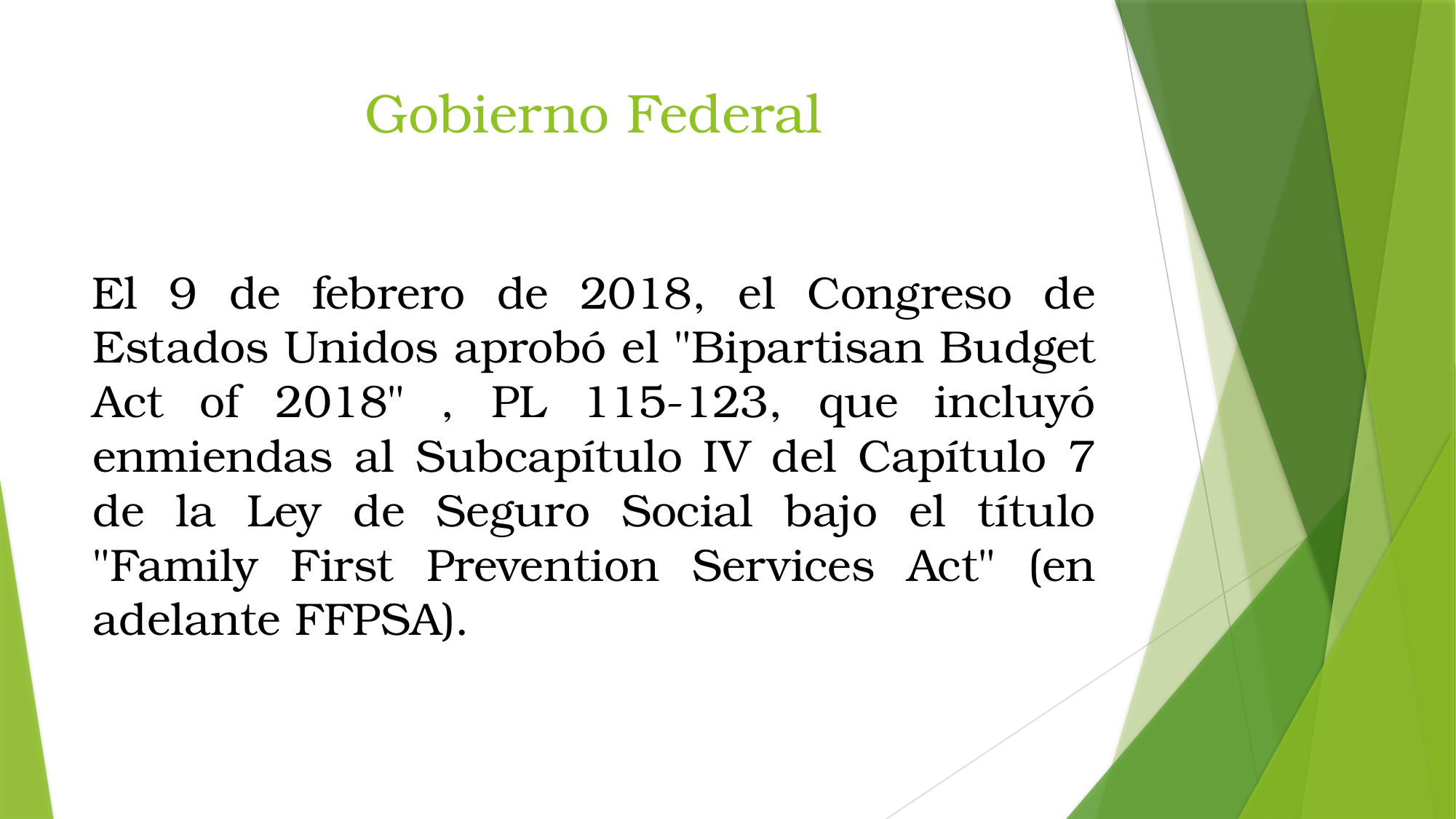

# Gobierno Federal
El 9 de febrero de 2018, el Congreso de Estados Unidos aprobó el "Bipartisan Budget Act of 2018" , PL 115-123, que incluyó enmiendas al Subcapítulo IV del Capítulo 7 de la Ley de Seguro Social bajo el título "Family First Prevention Services Act" (en adelante FFPSA).